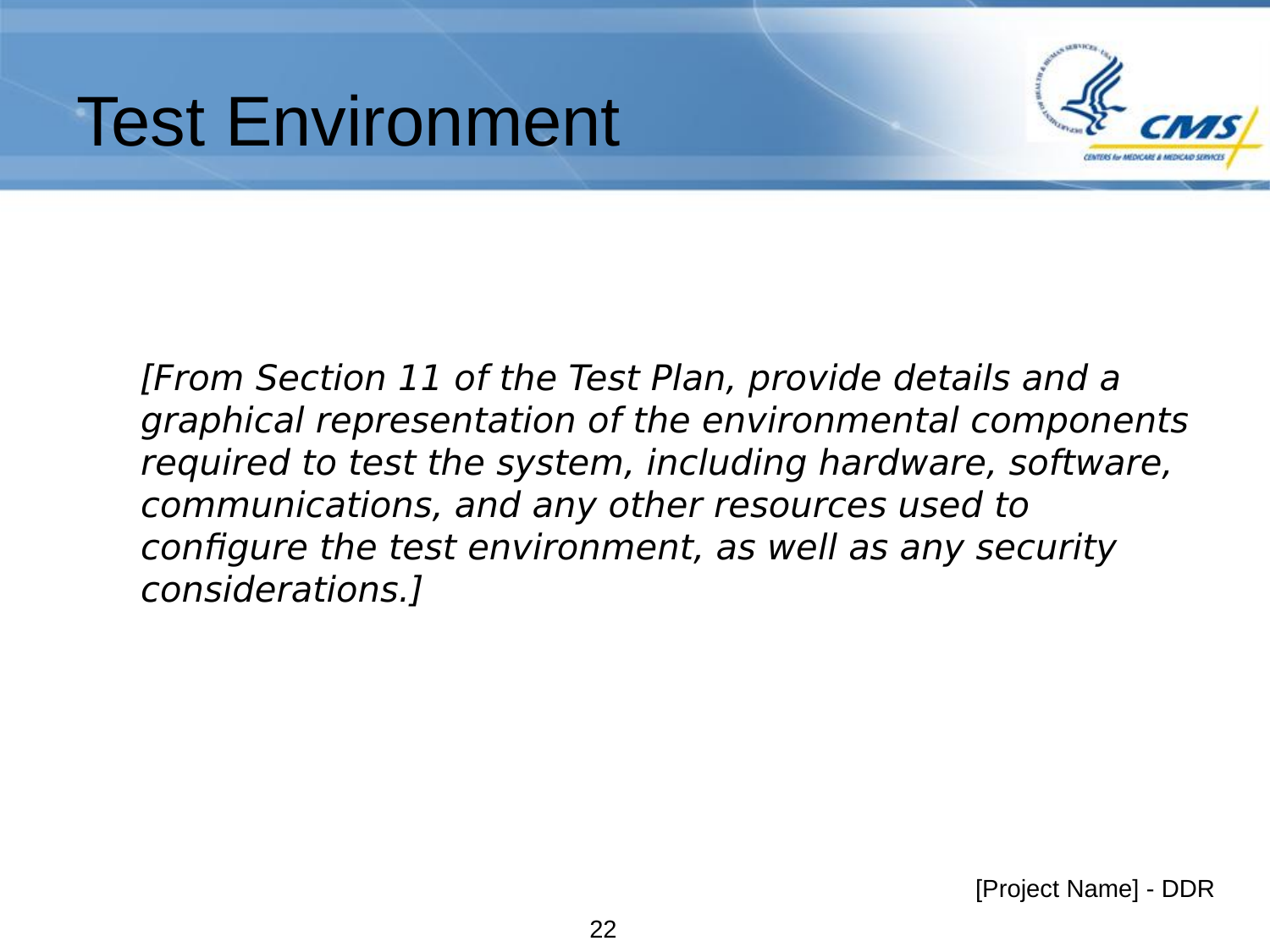

# Test Environment
[From Section 11 of the Test Plan, provide details and a graphical representation of the environmental components required to test the system, including hardware, software, communications, and any other resources used to configure the test environment, as well as any security considerations.]

[Project Name] - DDR
22